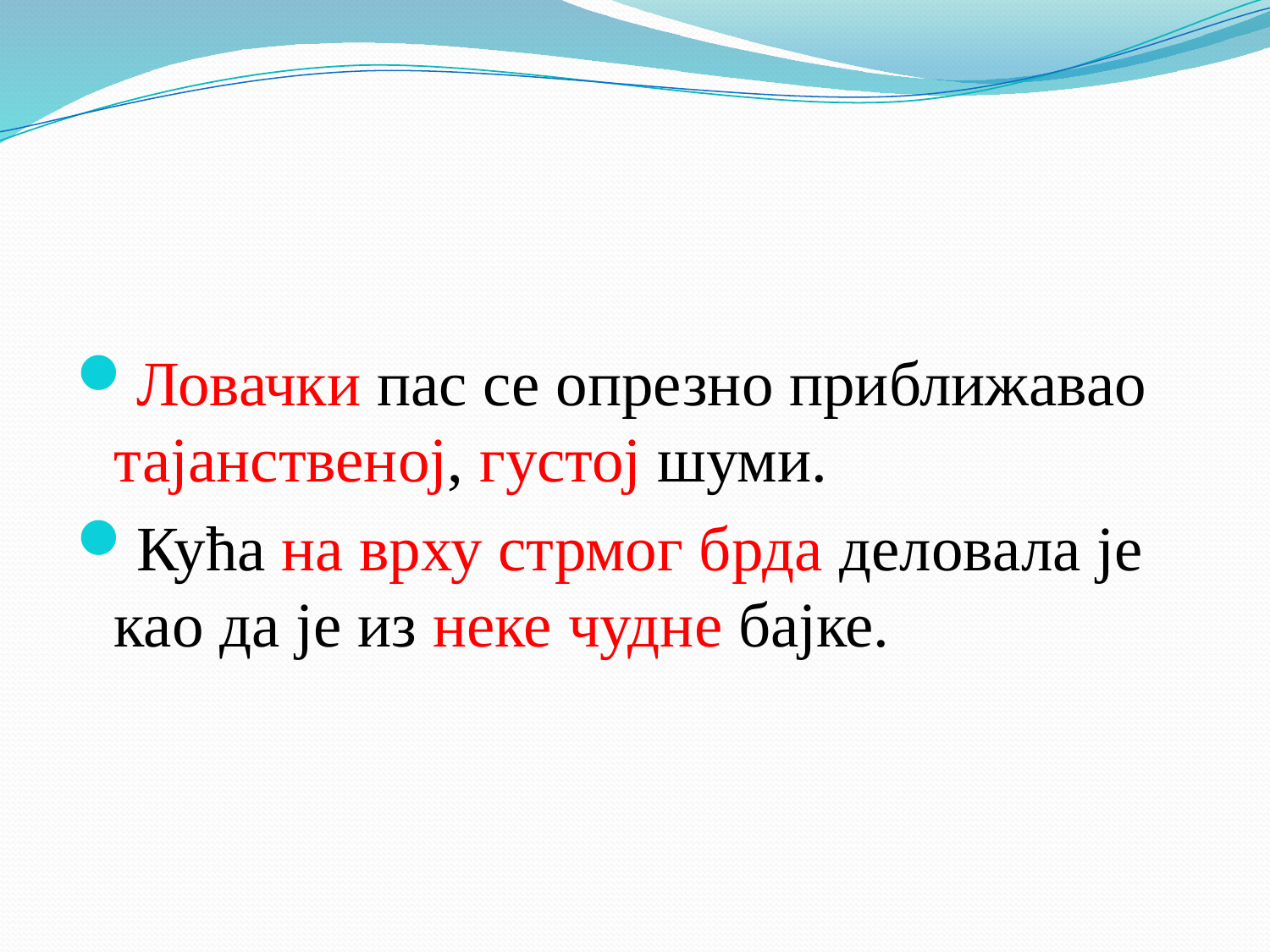

#

Ловачки пас се опрезно приближавао тајанственој, густој шуми.
Кућа на врху стрмог брда деловала је као да је из неке чудне бајке.